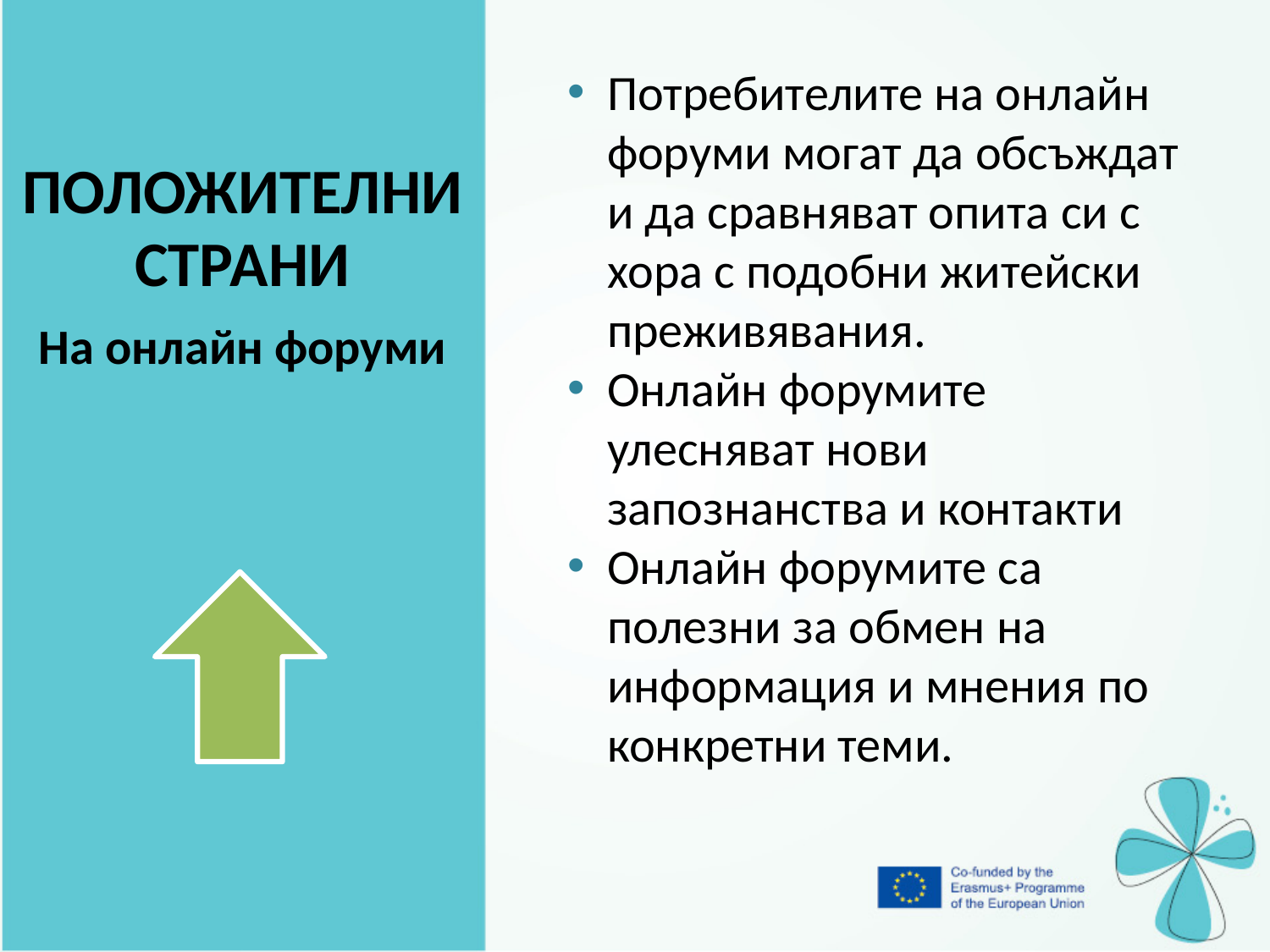

Потребителите на онлайн форуми могат да обсъждат и да сравняват опита си с хора с подобни житейски преживявания.
Онлайн форумите улесняват нови запознанства и контакти
Онлайн форумите са полезни за обмен на информация и мнения по конкретни теми.
| Положителни страни На онлайн форуми |
| --- |